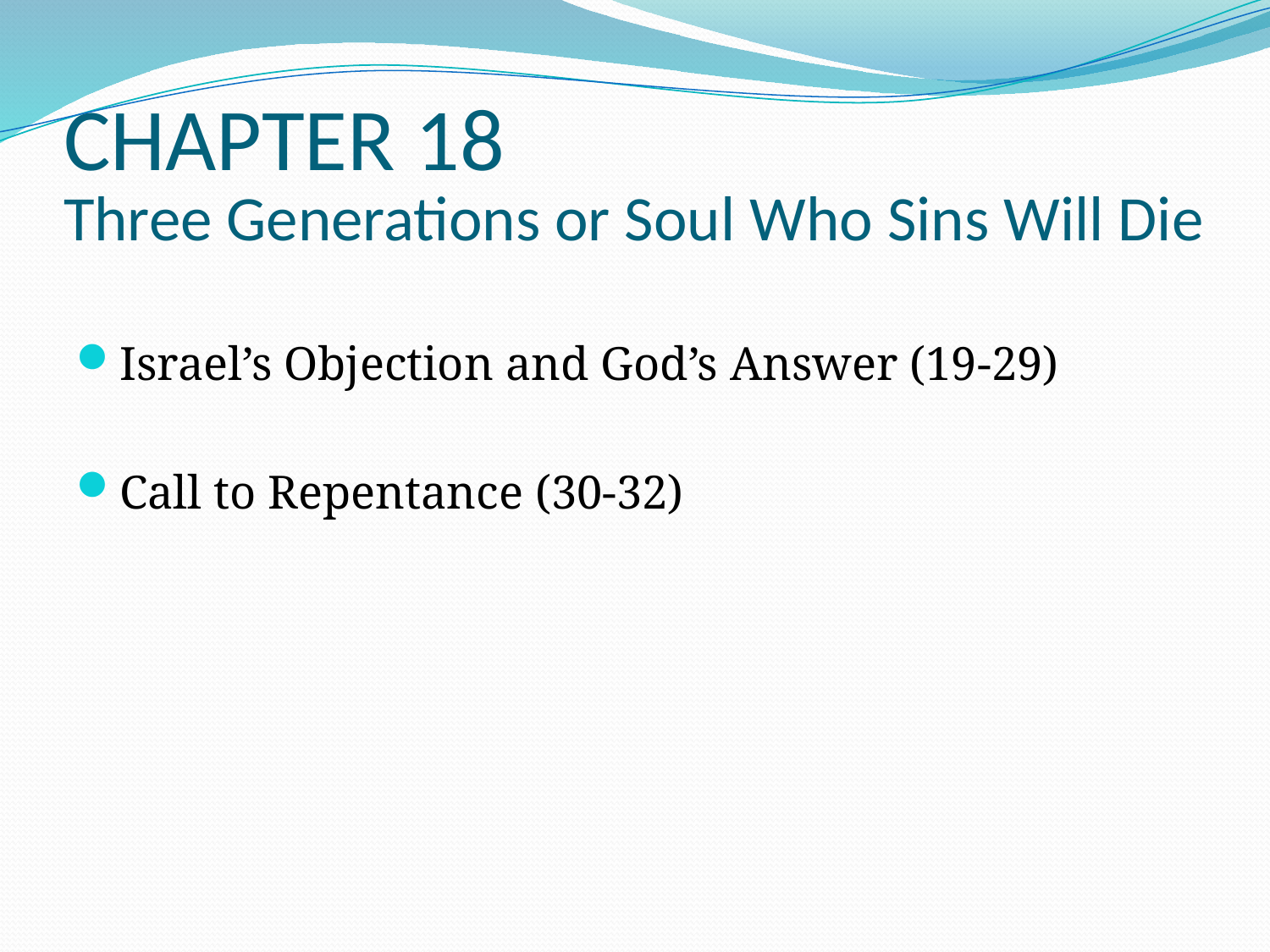

# CHAPTER 18 Three Generations or Soul Who Sins Will Die

Israel’s Objection and God’s Answer (19-29)

Call to Repentance (30-32)